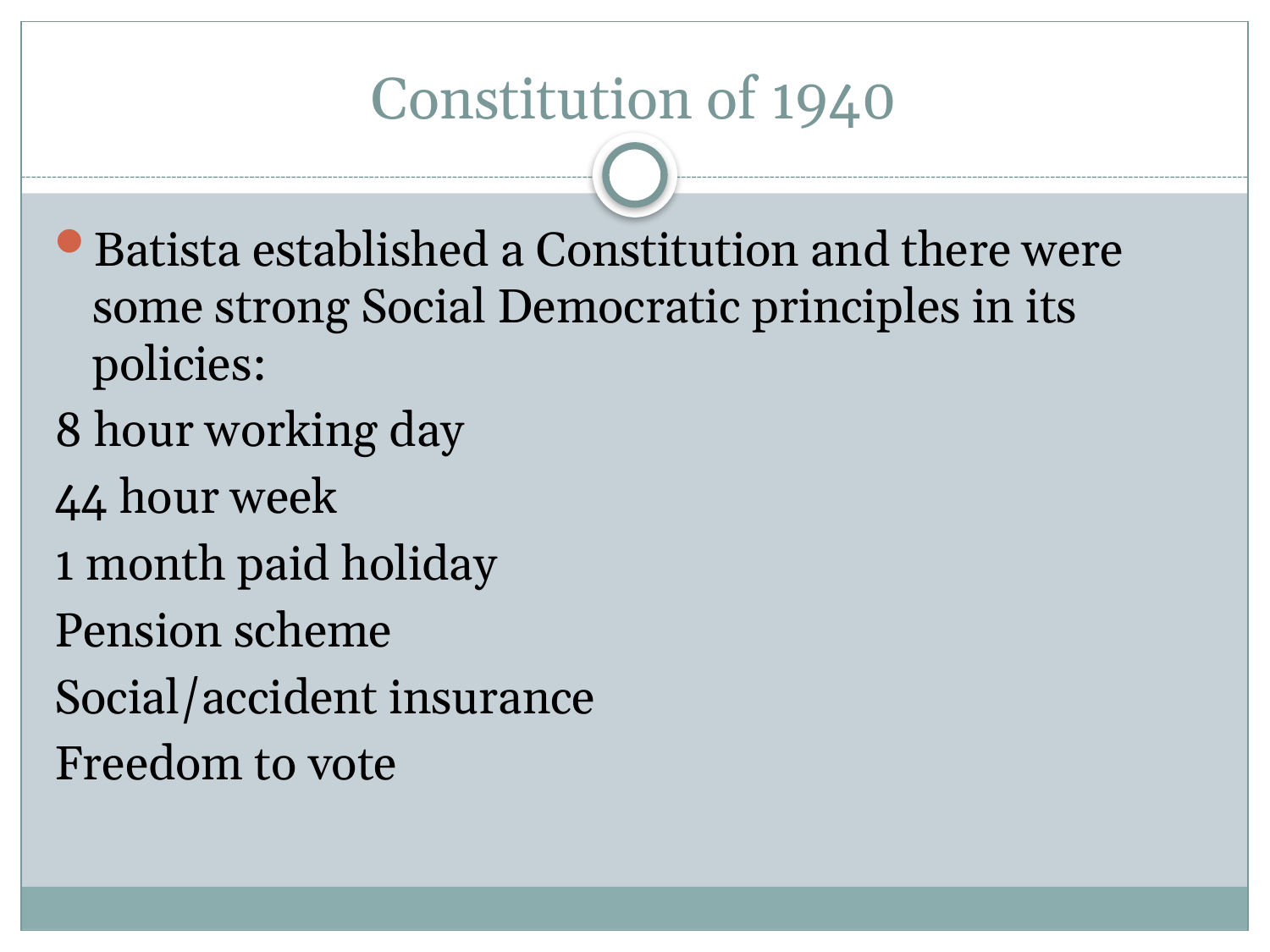

# Constitution of 1940
Batista established a Constitution and there were some strong Social Democratic principles in its policies:
8 hour working day
44 hour week
1 month paid holiday
Pension scheme
Social/accident insurance
Freedom to vote